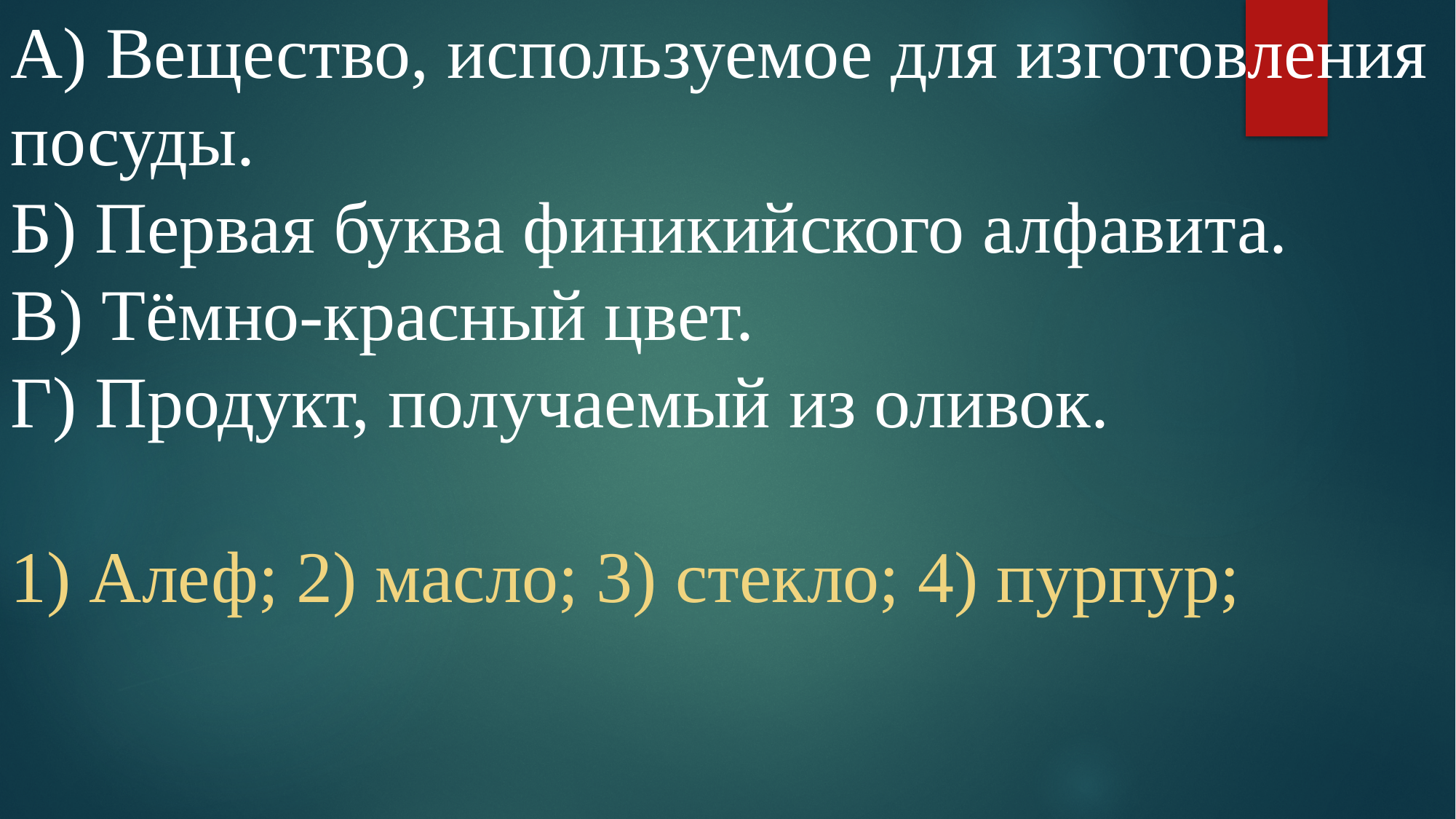

А) Вещество, используемое для изготовления посуды.
Б) Первая буква финикийского алфавита.
В) Тёмно-красный цвет.
Г) Продукт, получаемый из оливок.

1) Алеф; 2) масло; 3) стекло; 4) пурпур;